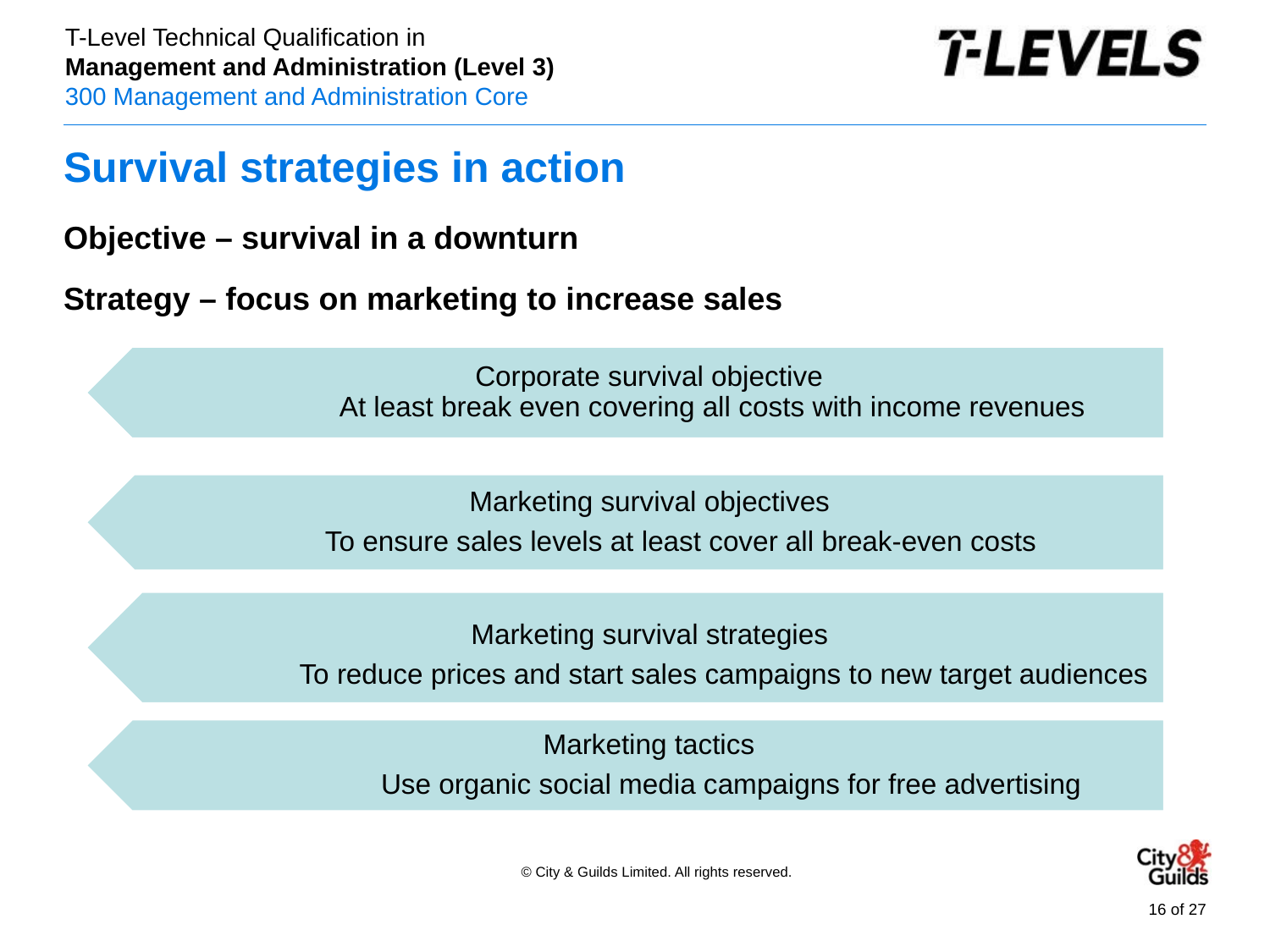

# Survival strategies in action
Objective – survival in a downturn
Strategy – focus on marketing to increase sales

Corporate survival objective
	At least break even covering all costs with income revenues

Marketing survival objectives
        To ensure sales levels at least cover all break-even costs

Marketing survival strategies
                   To reduce prices and start sales campaigns to new target audiences

Marketing tactics
                     Use organic social media campaigns for free advertising